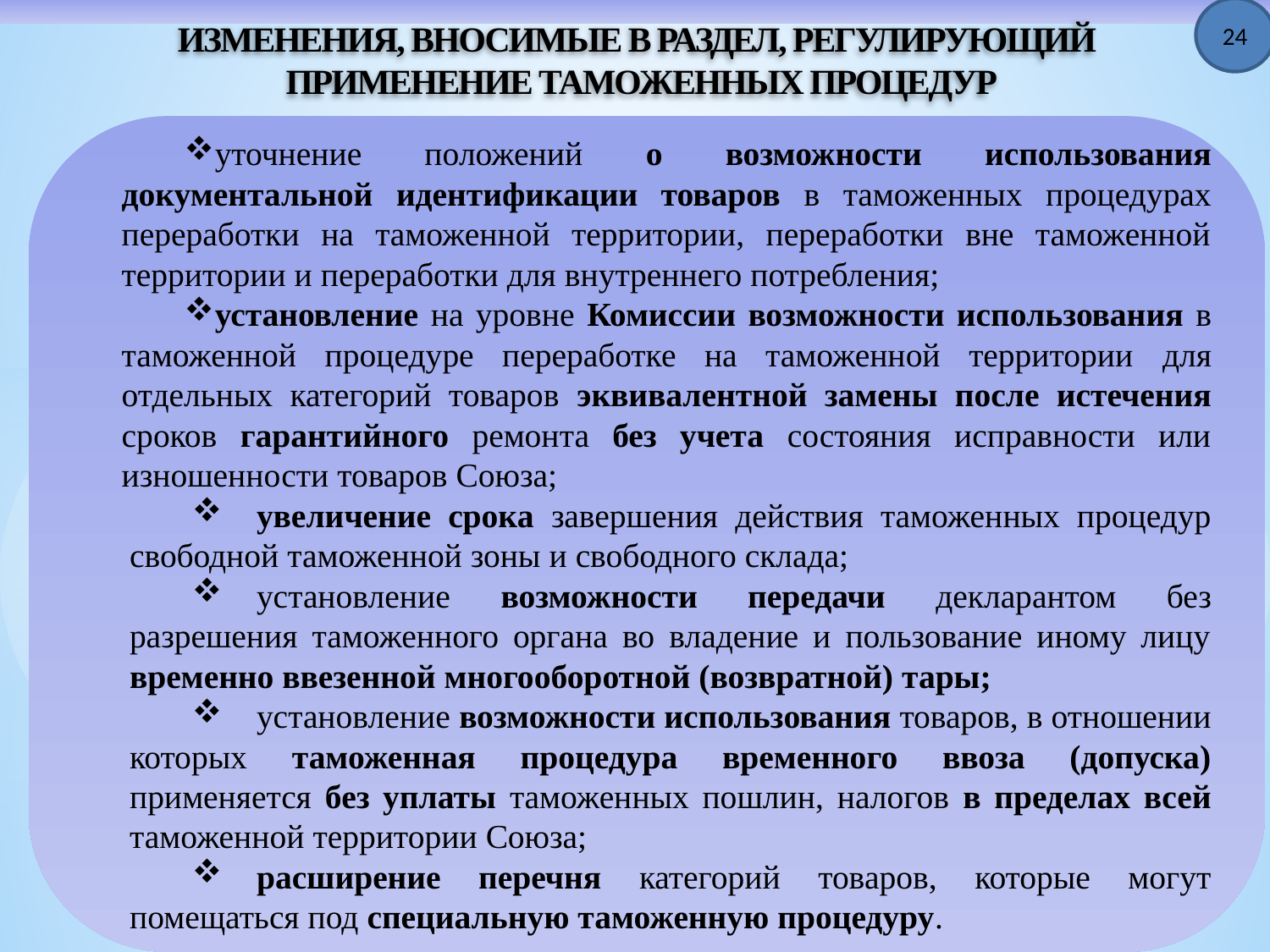

24
ИЗМЕНЕНИЯ, ВНОСИМЫЕ В РАЗДЕЛ, РЕГУЛИРУЮЩИЙ
 ПРИМЕНЕНИЕ ТАМОЖЕННЫХ ПРОЦЕДУР

уточнение положений о возможности использования документальной идентификации товаров в таможенных процедурах переработки на таможенной территории, переработки вне таможенной территории и переработки для внутреннего потребления;
установление на уровне Комиссии возможности использования в таможенной процедуре переработке на таможенной территории для отдельных категорий товаров эквивалентной замены после истечения сроков гарантийного ремонта без учета состояния исправности или изношенности товаров Союза;
	увеличение срока завершения действия таможенных процедур свободной таможенной зоны и свободного склада;
	установление возможности передачи декларантом без разрешения таможенного органа во владение и пользование иному лицу временно ввезенной многооборотной (возвратной) тары;
	установление возможности использования товаров, в отношении которых таможенная процедура временного ввоза (допуска) применяется без уплаты таможенных пошлин, налогов в пределах всей таможенной территории Союза;
	расширение перечня категорий товаров, которые могут помещаться под специальную таможенную процедуру.